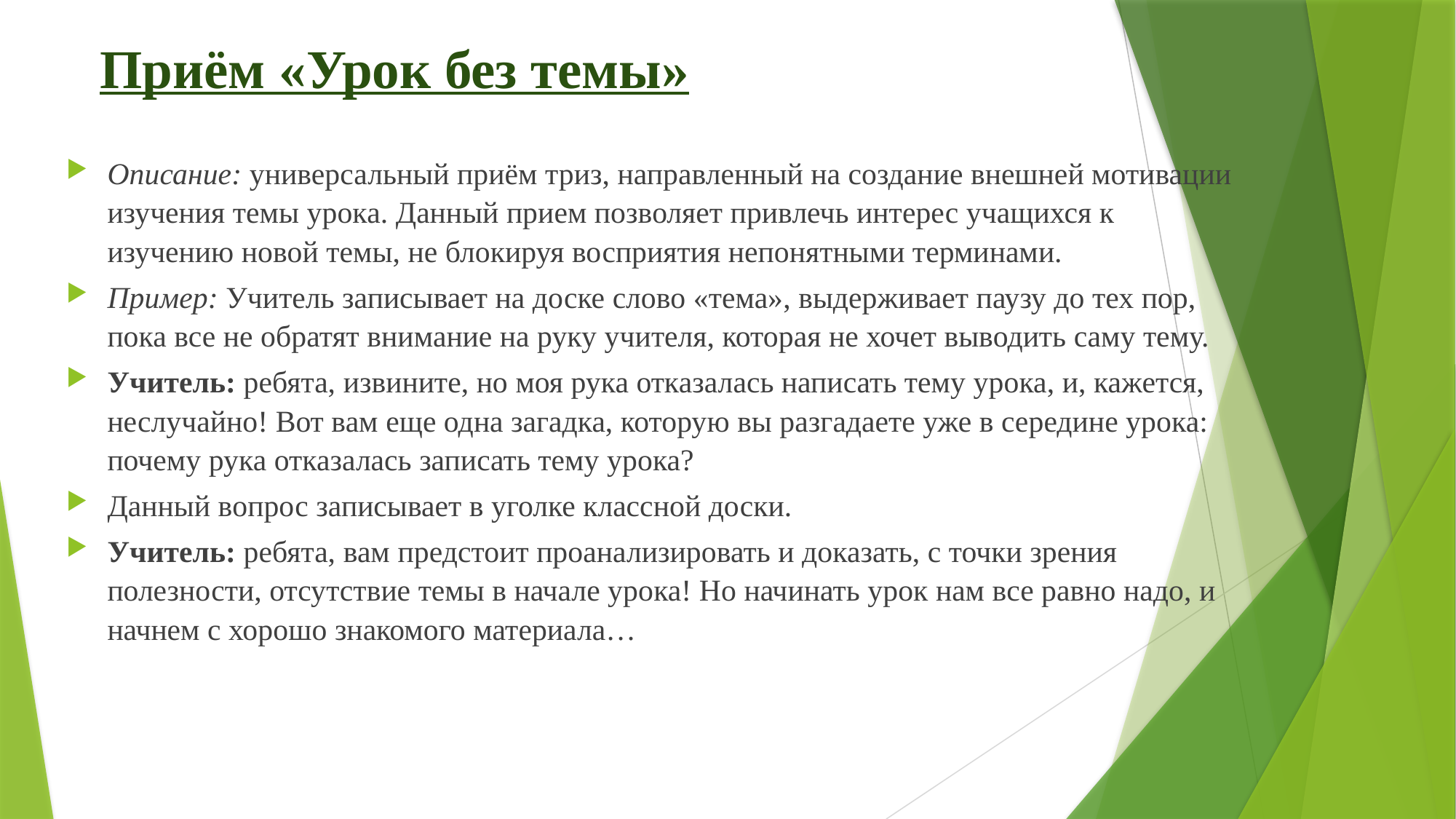

# Приём «Урок без темы»
Описание: универсальный приём триз, направленный на создание внешней мотивации изучения темы урока. Данный прием позволяет привлечь интерес учащихся к изучению новой темы, не блокируя восприятия непонятными терминами.
Пример: Учитель записывает на доске слово «тема», выдерживает паузу до тех пор, пока все не обратят внимание на руку учителя, которая не хочет выводить саму тему.
Учитель: ребята, извините, но моя рука отказалась написать тему урока, и, кажется, неслучайно! Вот вам еще одна загадка, которую вы разгадаете уже в середине урока: почему рука отказалась записать тему урока?
Данный вопрос записывает в уголке классной доски.
Учитель: ребята, вам предстоит проанализировать и доказать, с точки зрения полезности, отсутствие темы в начале урока! Но начинать урок нам все равно надо, и начнем с хорошо знакомого материала…